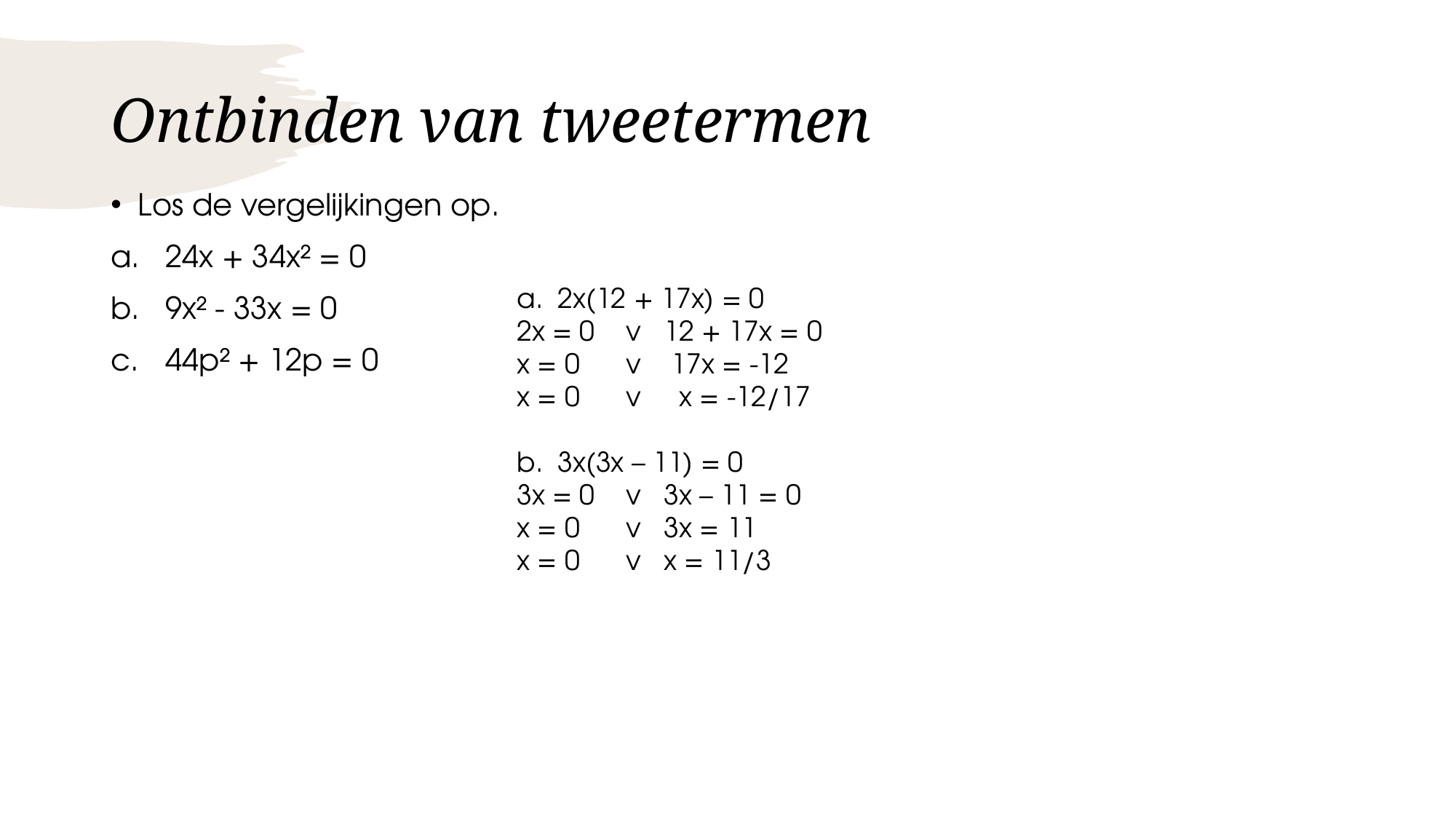

# Ontbinden van tweetermen
Los de vergelijkingen op.
24x + 34x² = 0
9x² - 33x = 0
44p² + 12p = 0

2x(12 + 17x) = 0
2x = 0	v   12 + 17x = 0
x = 0	v    17x = -12
x = 0	v     x = -12/17

3x(3x – 11) = 0
3x = 0	v   3x – 11 = 0
x = 0 	v   3x = 11
x = 0	v   x = 11/3